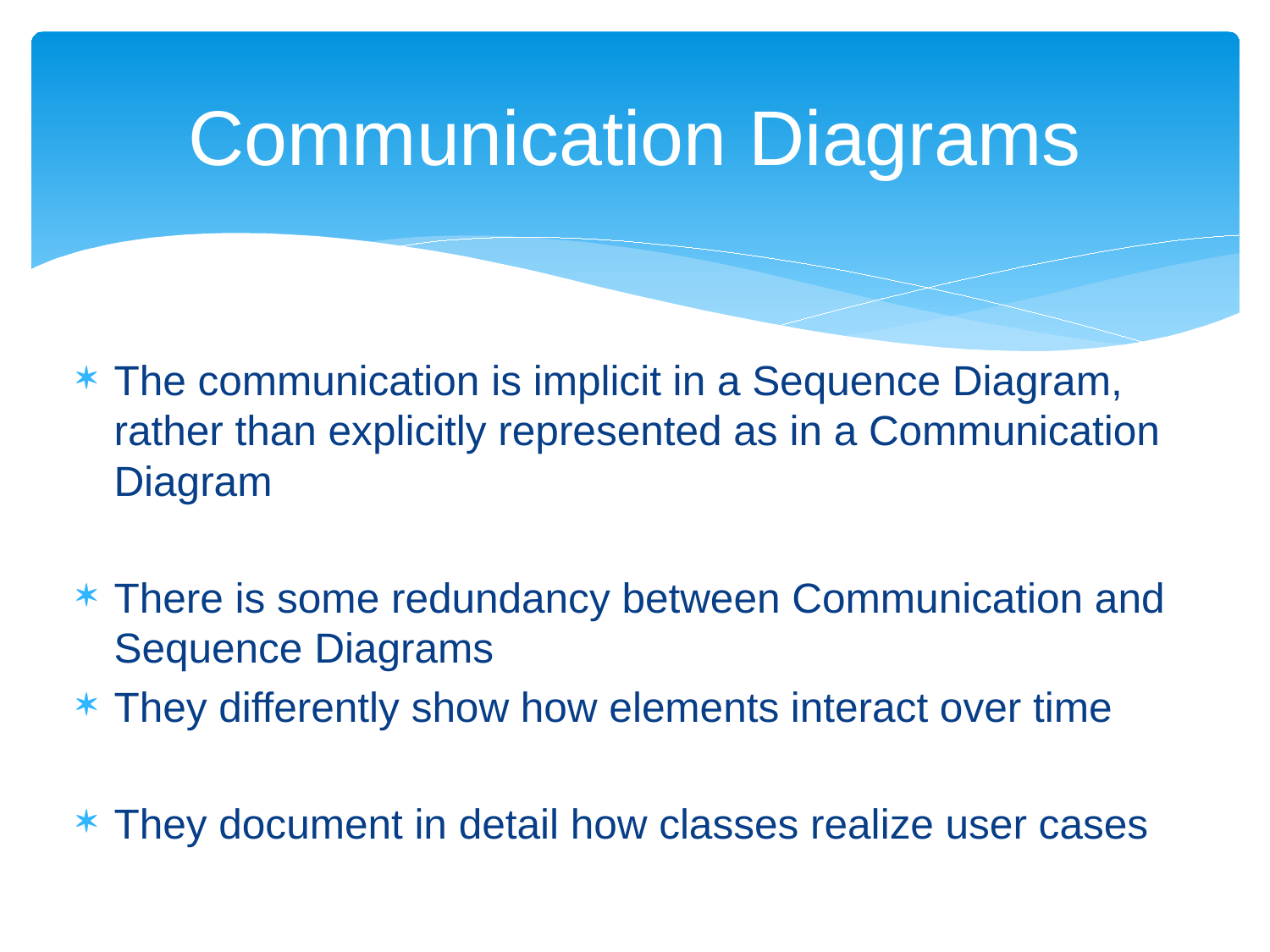

# Communication Diagrams

The communication is implicit in a Sequence Diagram, rather than explicitly represented as in a Communication Diagram

There is some redundancy between Communication and Sequence Diagrams
They differently show how elements interact over time

They document in detail how classes realize user cases